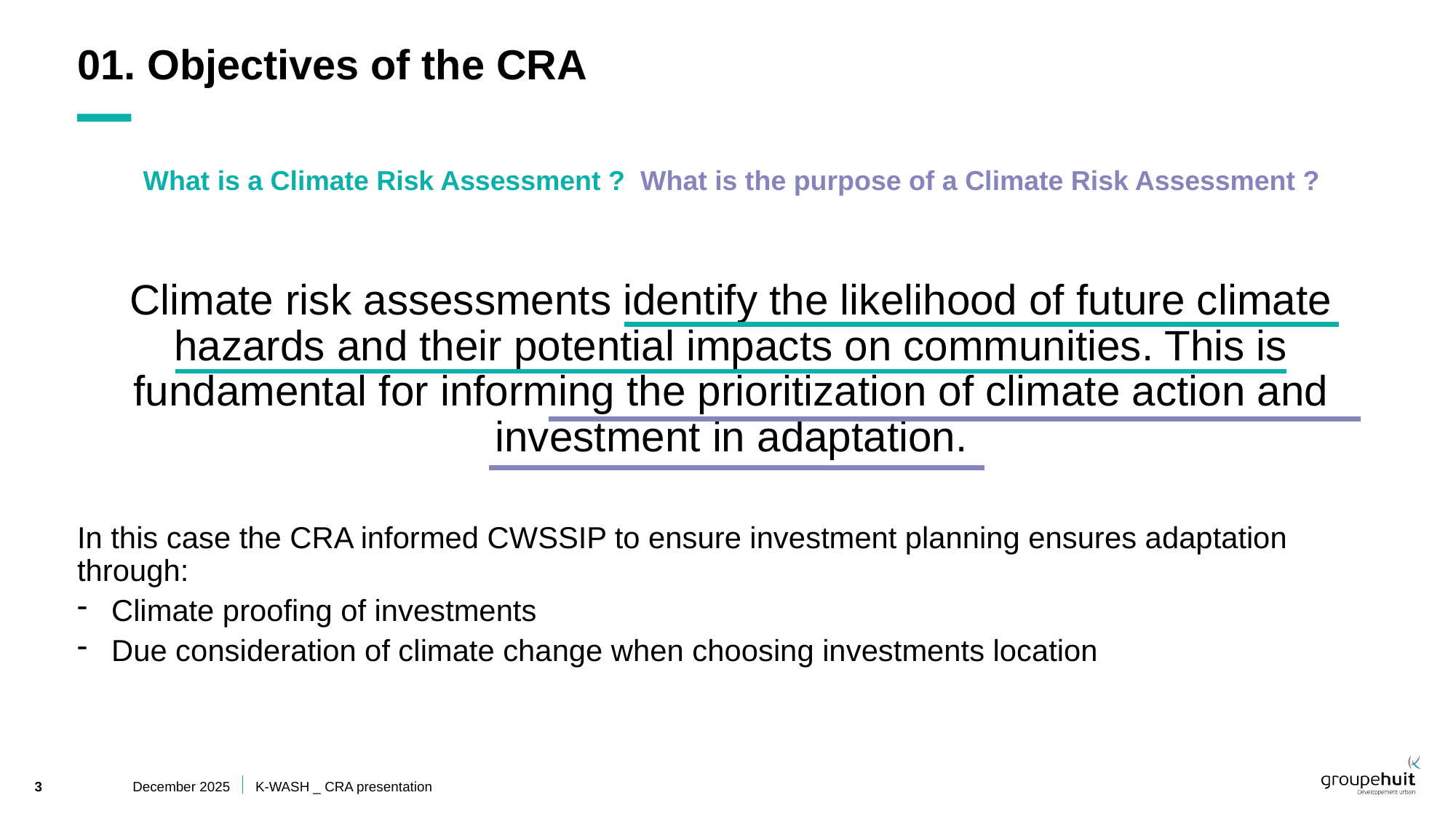

# 01. Objectives of the CRA
What is a Climate Risk Assessment ?  What is the purpose of a Climate Risk Assessment ?

Climate risk assessments identify the likelihood of future climate hazards and their potential impacts on communities. This is fundamental for informing the prioritization of climate action and investment in adaptation.

In this case the CRA informed CWSSIP to ensure investment planning ensures adaptation through:
Climate proofing of investments
Due consideration of climate change when choosing investments location

December 2025
K-WASH _ CRA presentation
3